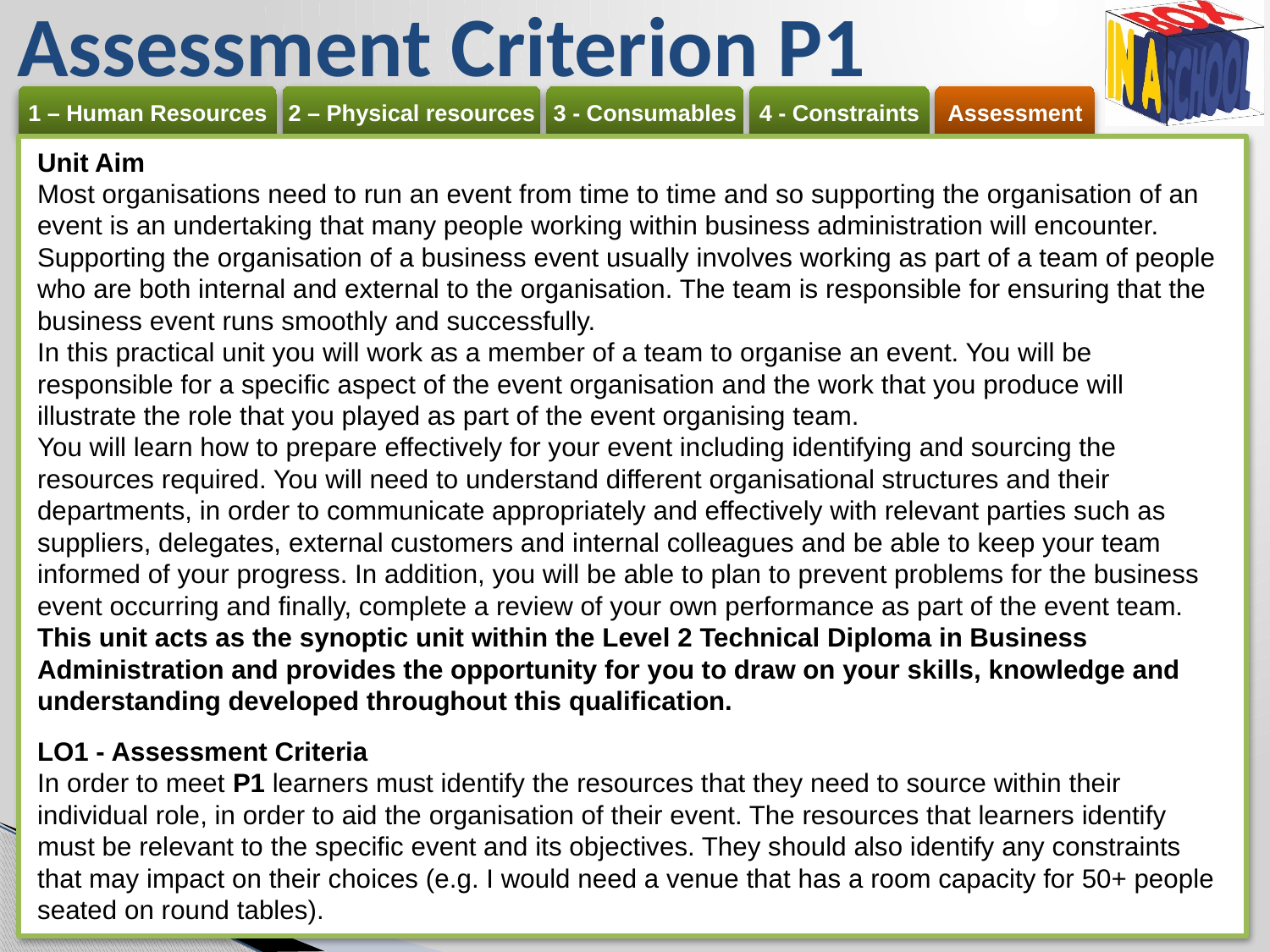

Assessment Criterion P1
Unit Aim
Most organisations need to run an event from time to time and so supporting the organisation of an event is an undertaking that many people working within business administration will encounter. Supporting the organisation of a business event usually involves working as part of a team of people who are both internal and external to the organisation. The team is responsible for ensuring that the business event runs smoothly and successfully.
In this practical unit you will work as a member of a team to organise an event. You will be responsible for a specific aspect of the event organisation and the work that you produce will illustrate the role that you played as part of the event organising team.
You will learn how to prepare effectively for your event including identifying and sourcing the resources required. You will need to understand different organisational structures and their departments, in order to communicate appropriately and effectively with relevant parties such as suppliers, delegates, external customers and internal colleagues and be able to keep your team informed of your progress. In addition, you will be able to plan to prevent problems for the business event occurring and finally, complete a review of your own performance as part of the event team.
This unit acts as the synoptic unit within the Level 2 Technical Diploma in Business Administration and provides the opportunity for you to draw on your skills, knowledge and understanding developed throughout this qualification.

LO1 - Assessment Criteria
In order to meet P1 learners must identify the resources that they need to source within their individual role, in order to aid the organisation of their event. The resources that learners identify must be relevant to the specific event and its objectives. They should also identify any constraints that may impact on their choices (e.g. I would need a venue that has a room capacity for 50+ people seated on round tables).